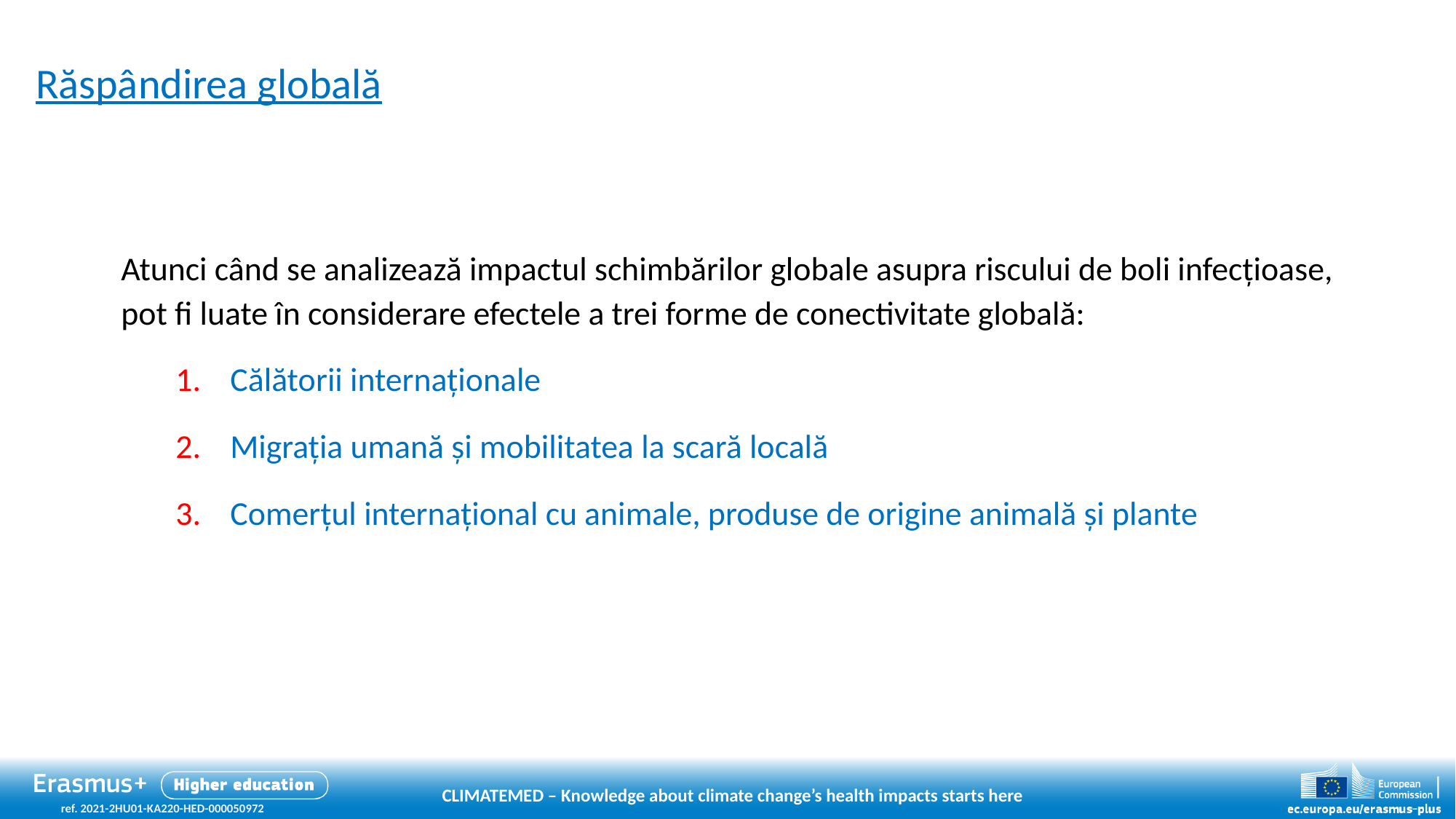

Răspândirea globală
Atunci când se analizează impactul schimbărilor globale asupra riscului de boli infecțioase, pot fi luate în considerare efectele a trei forme de conectivitate globală:
Călătorii internaționale
Migrația umană și mobilitatea la scară locală
Comerțul internațional cu animale, produse de origine animală și plante